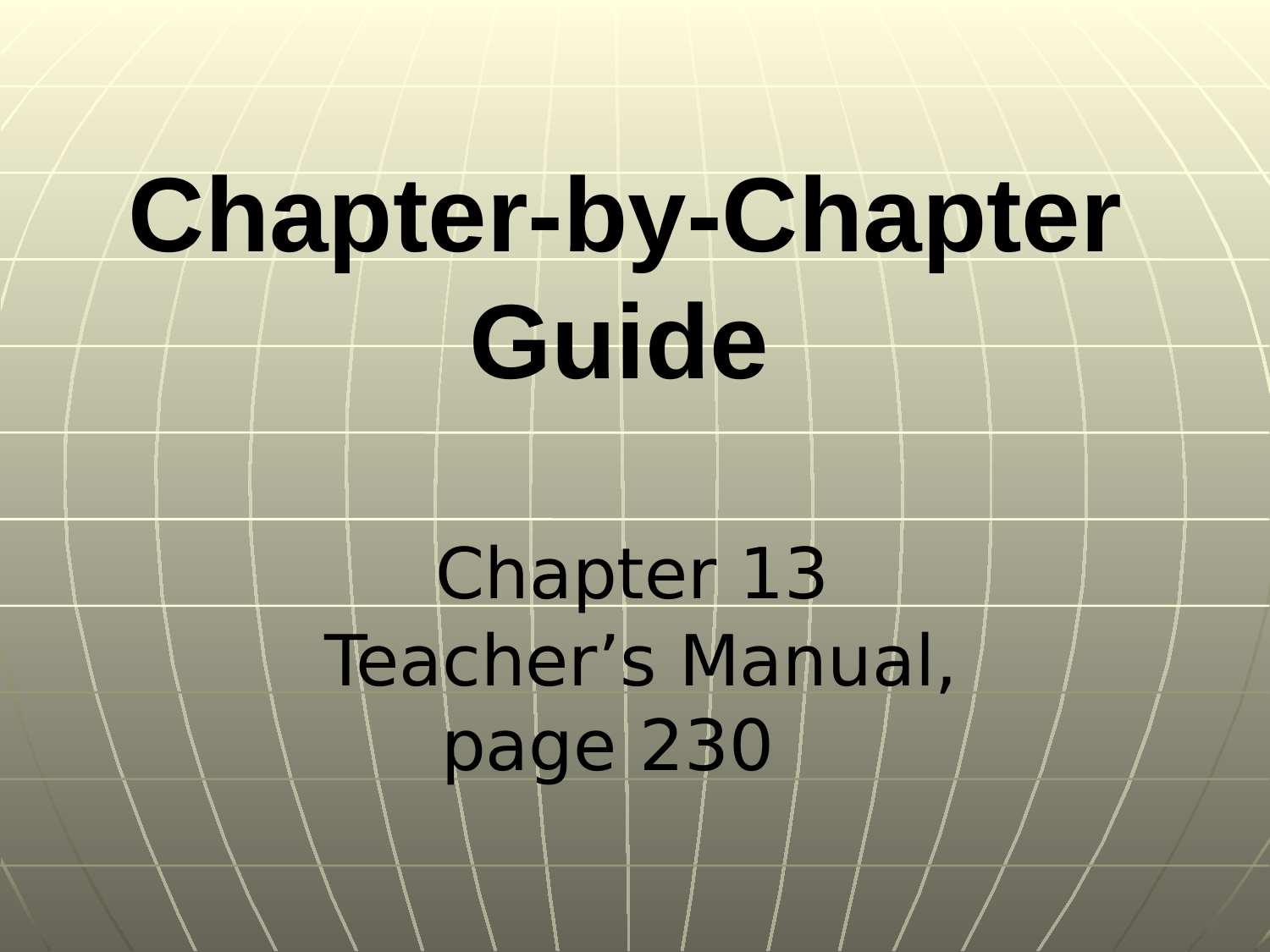

# Chapter-by-Chapter Guide Chapter 13 Teacher’s Manual, page 230